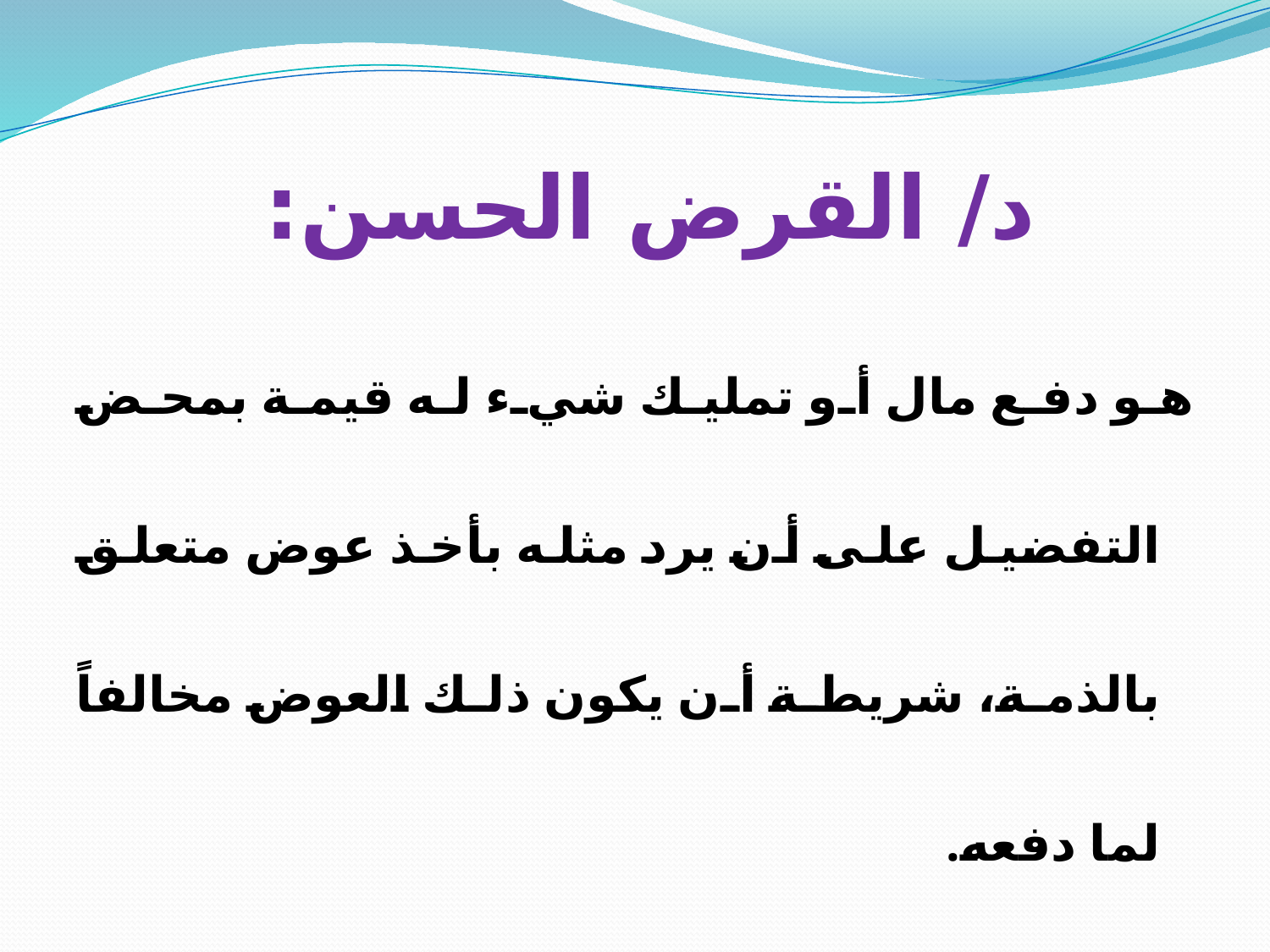

# د/ القرض الحسن:
هو دفع مال أو تمليك شيء له قيمة بمحض التفضيل على أن يرد مثله بأخذ عوض متعلق بالذمة، شريطة أن يكون ذلك العوض مخالفاً لما دفعه.